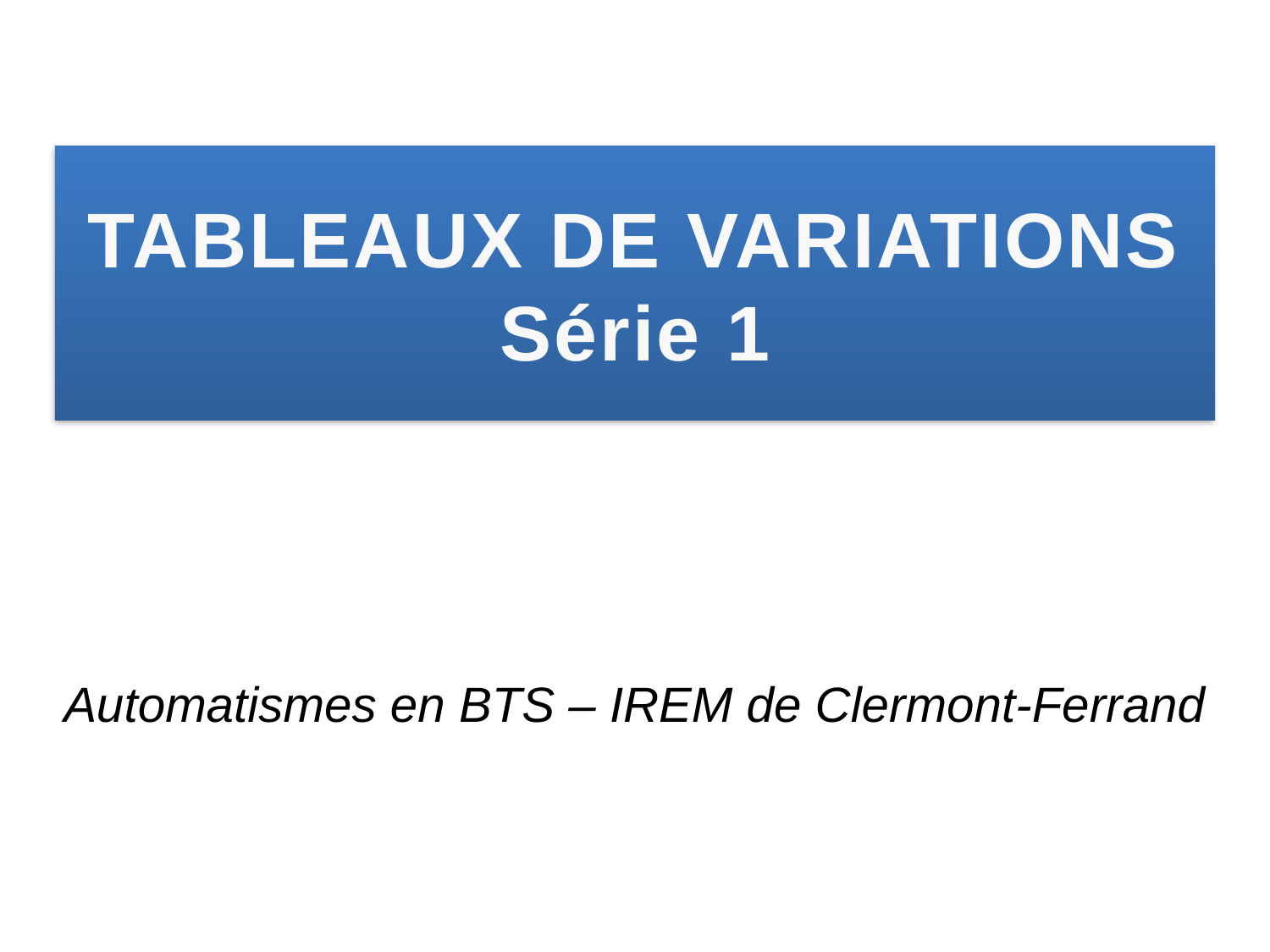

# TABLEAUX DE VARIATIONS Série 1
Automatismes en BTS – IREM de Clermont-Ferrand